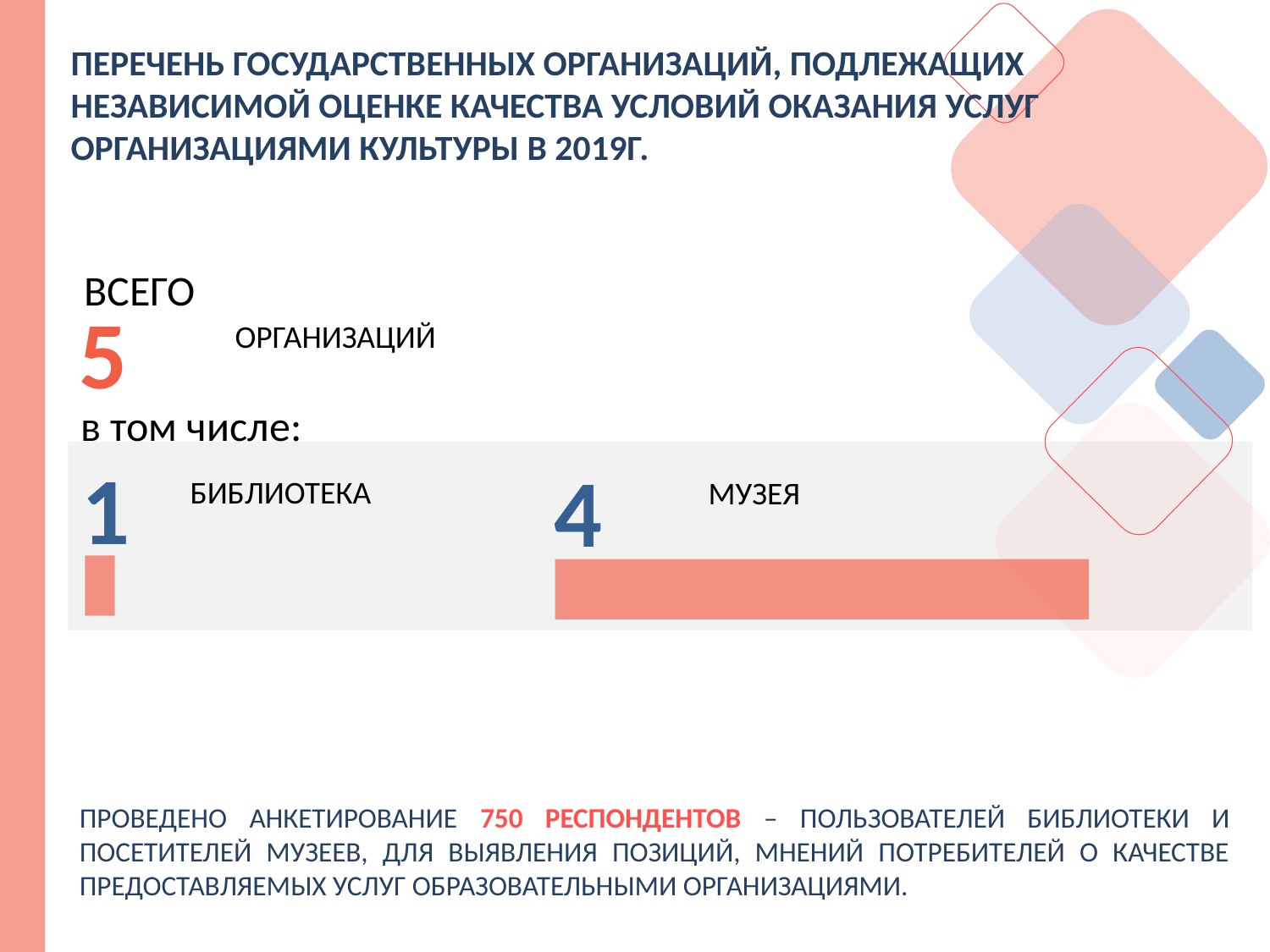

ПЕРЕЧЕНЬ ГОСУДАРСТВЕННЫХ ОРГАНИЗАЦИЙ, ПОДЛЕЖАЩИХ НЕЗАВИСИМОЙ ОЦЕНКЕ КАЧЕСТВА УСЛОВИЙ ОКАЗАНИЯ УСЛУГ ОРГАНИЗАЦИЯМИ КУЛЬТУРЫ В 2019Г.
ВСЕГО
5
ОРГАНИЗАЦИЙ
в том числе:

 1
4
БИБЛИОТЕКА
МУЗЕЯ

ПРОВЕДЕНО АНКЕТИРОВАНИЕ 750 РЕСПОНДЕНТОВ – ПОЛЬЗОВАТЕЛЕЙ БИБЛИОТЕКИ И ПОСЕТИТЕЛЕЙ МУЗЕЕВ, ДЛЯ ВЫЯВЛЕНИЯ ПОЗИЦИЙ, МНЕНИЙ ПОТРЕБИТЕЛЕЙ О КАЧЕСТВЕ ПРЕДОСТАВЛЯЕМЫХ УСЛУГ ОБРАЗОВАТЕЛЬНЫМИ ОРГАНИЗАЦИЯМИ.